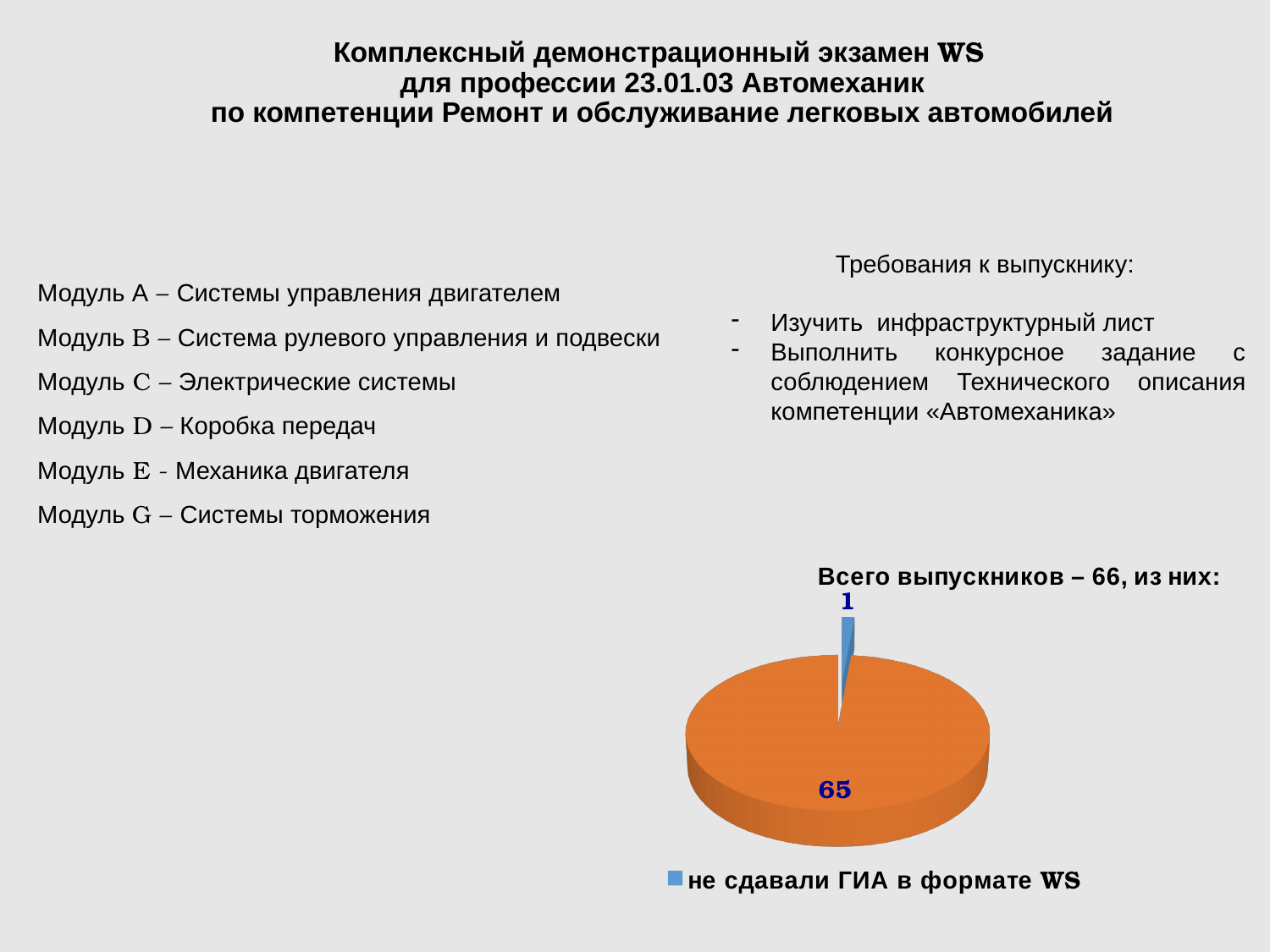

# Комплексный демонстрационный экзамен WS для профессии 23.01.03 Автомеханик по компетенции Ремонт и обслуживание легковых автомобилей
Требования к выпускнику:

Изучить  инфраструктурный лист
Выполнить конкурсное задание с соблюдением Технического описания компетенции «Автомеханика»
Модуль А – Системы управления двигателем
Модуль B – Система рулевого управления и подвески
Модуль C – Электрические системы
Модуль D – Коробка передач
Модуль E - Механика двигателя
Модуль G – Системы торможения

[unsupported chart]